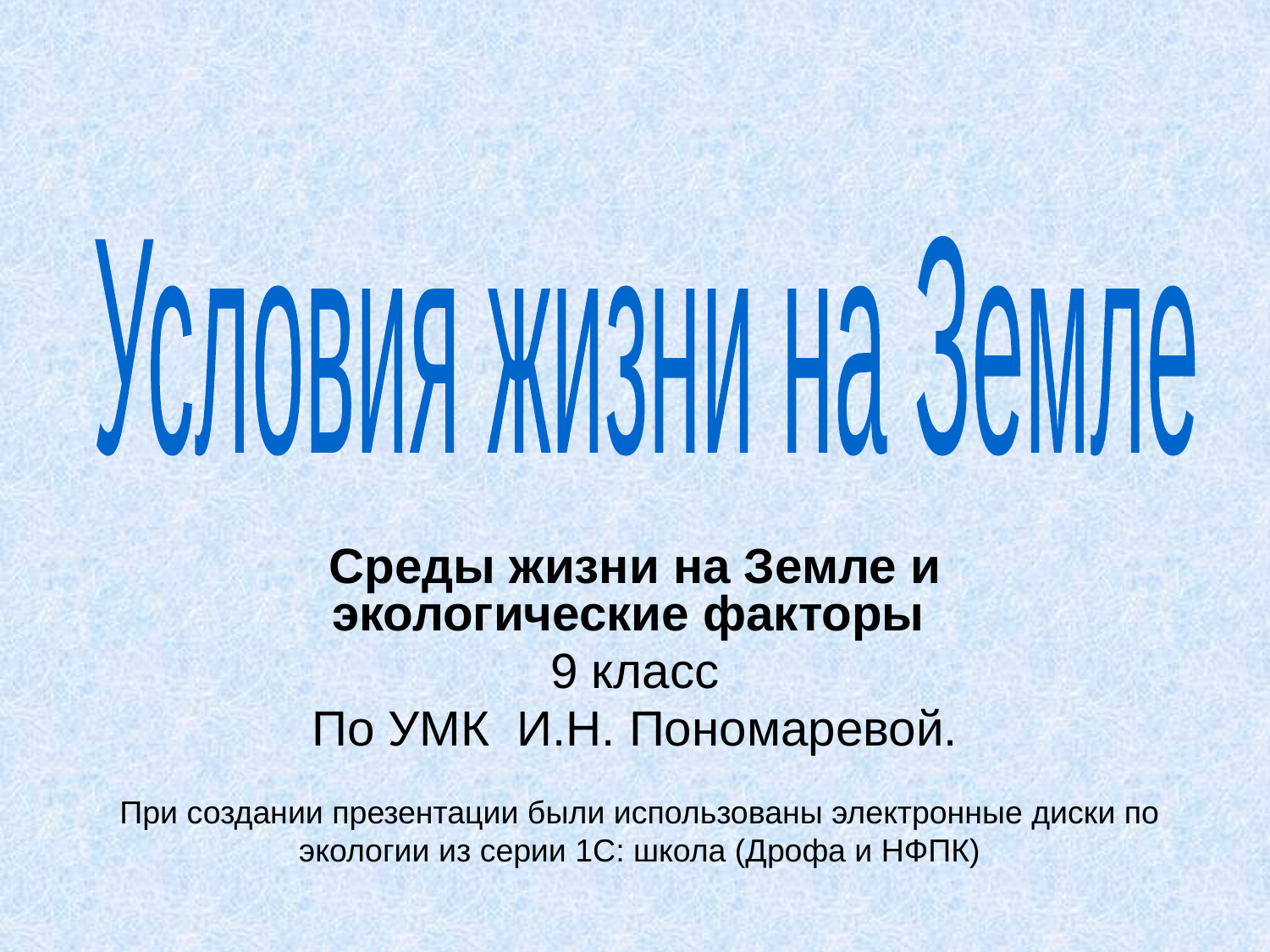

Условия жизни на Земле
Среды жизни на Земле и экологические факторы
9 класс
По УМК  И.Н. Пономаревой.
При создании презентации были использованы электронные диски по экологии из серии 1С: школа (Дрофа и НФПК)